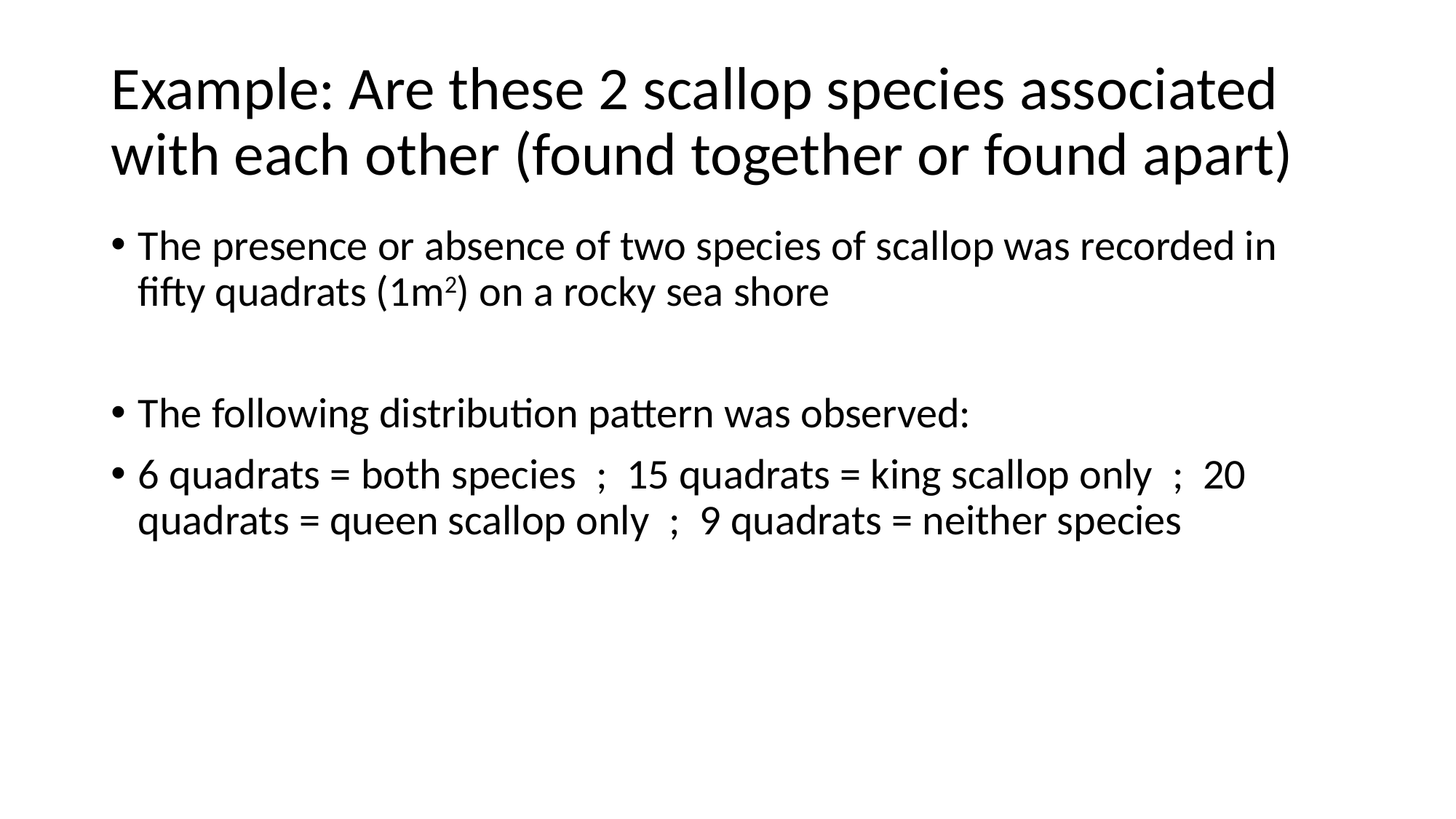

# Example: Are these 2 scallop species associated with each other (found together or found apart)
The presence or absence of two species of scallop was recorded in fifty quadrats (1m2) on a rocky sea shore

The following distribution pattern was observed:
6 quadrats = both species  ;  15 quadrats = king scallop only  ;  20 quadrats = queen scallop only  ;  9 quadrats = neither species